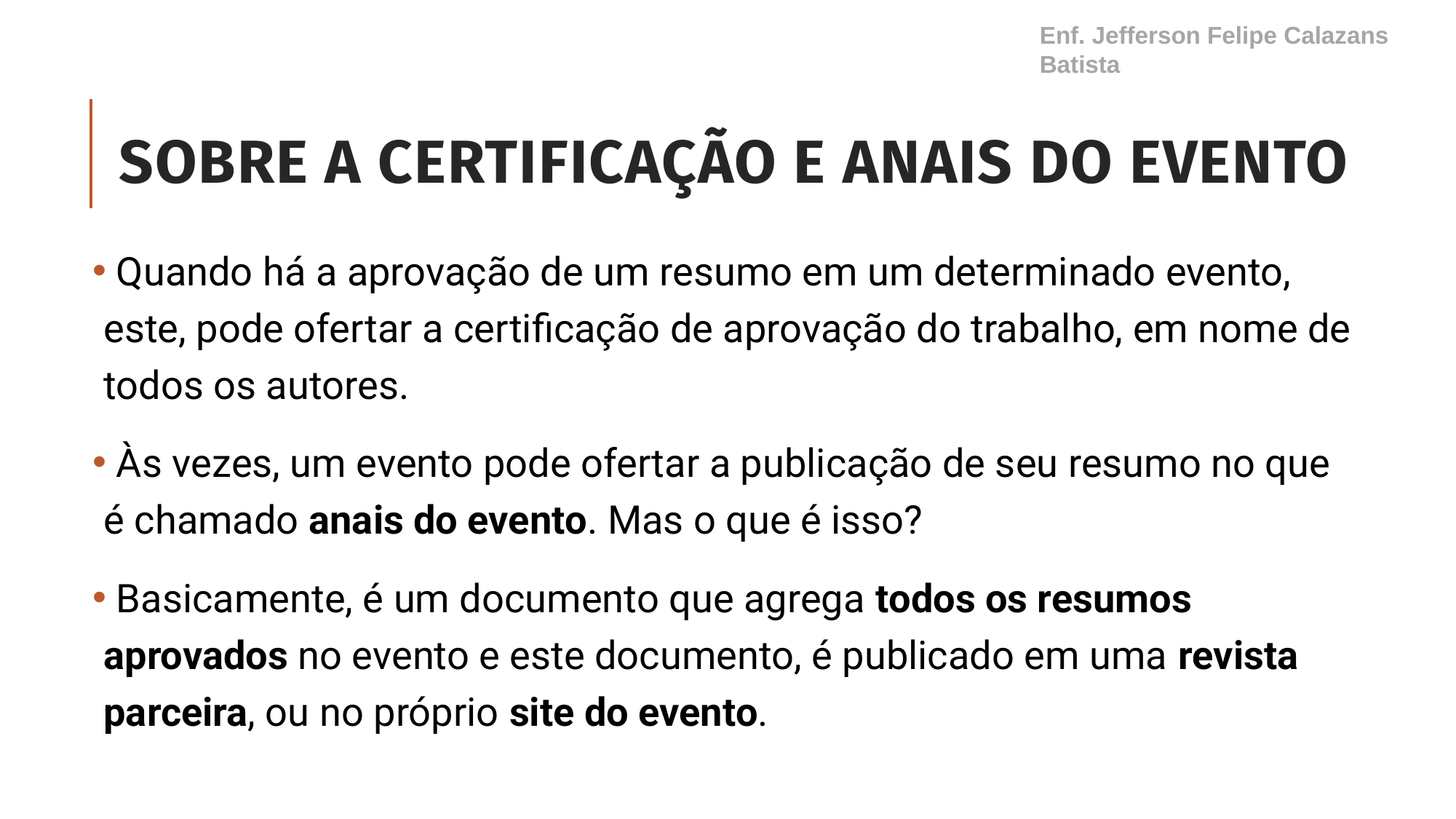

Enf. Jefferson Felipe Calazans Batista
# Sobre a certificação e anais do evento
 Quando há a aprovação de um resumo em um determinado evento, este, pode ofertar a certificação de aprovação do trabalho, em nome de todos os autores.
 Às vezes, um evento pode ofertar a publicação de seu resumo no que é chamado anais do evento. Mas o que é isso?
 Basicamente, é um documento que agrega todos os resumos aprovados no evento e este documento, é publicado em uma revista parceira, ou no próprio site do evento.